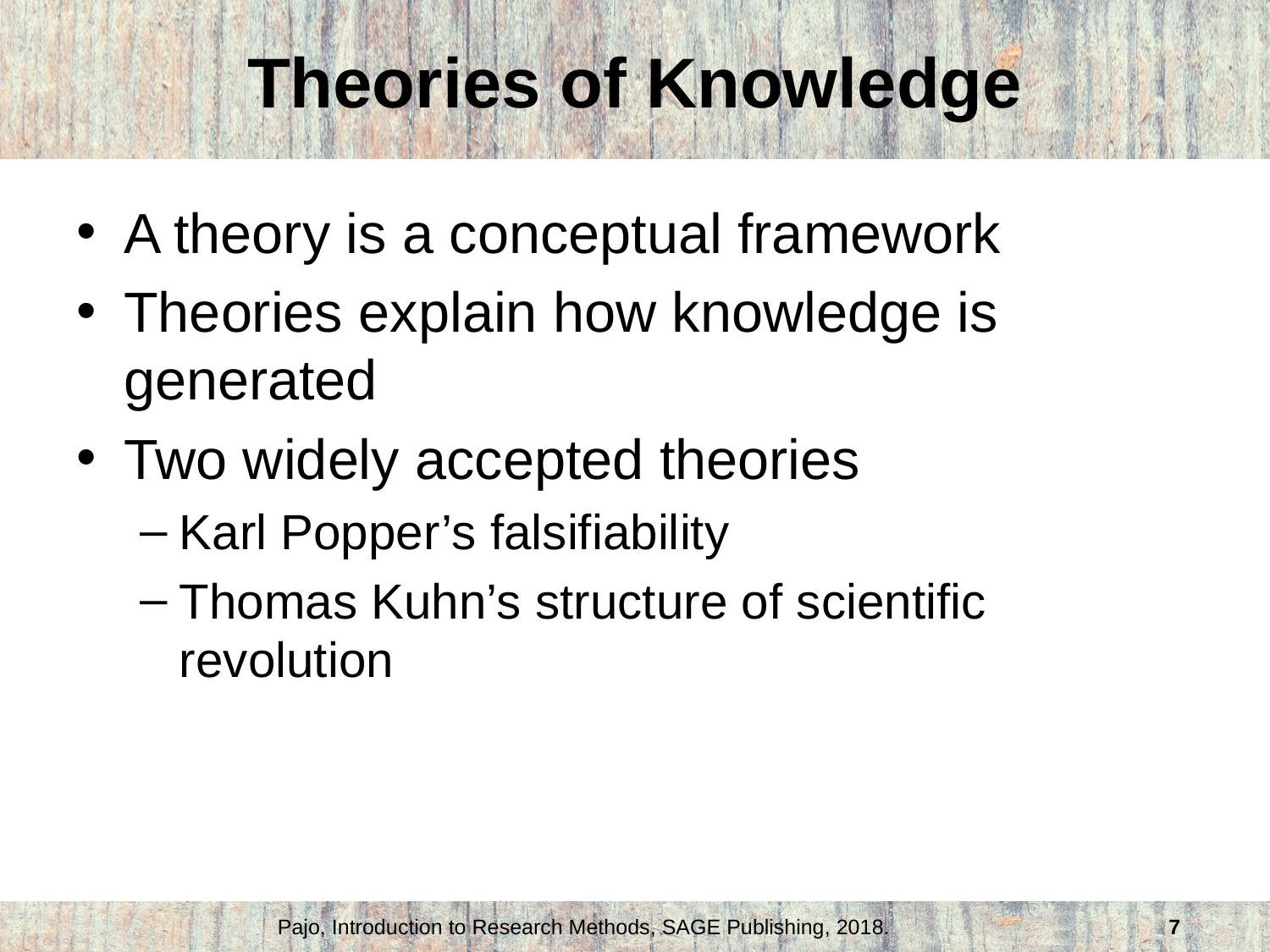

# Theories of Knowledge
A theory is a conceptual framework
Theories explain how knowledge is generated
Two widely accepted theories
Karl Popper’s falsifiability
Thomas Kuhn’s structure of scientific revolution

Pajo, Introduction to Research Methods, SAGE Publishing, 2018.
7